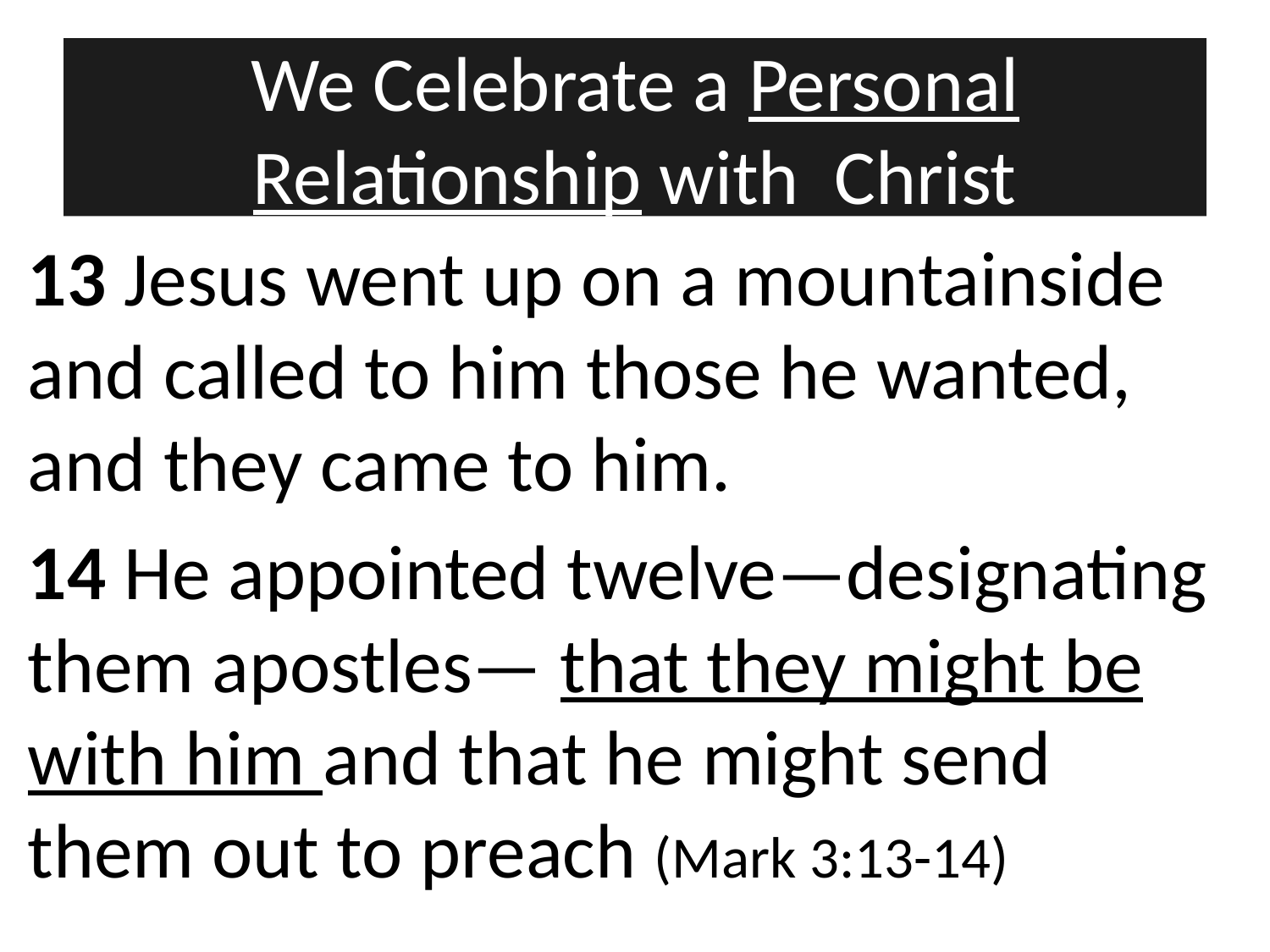

# We Celebrate a Personal Relationship with  Christ
13 Jesus went up on a mountainside and called to him those he wanted, and they came to him.
14 He appointed twelve—designating them apostles— that they might be with him and that he might send them out to preach (Mark 3:13-14)